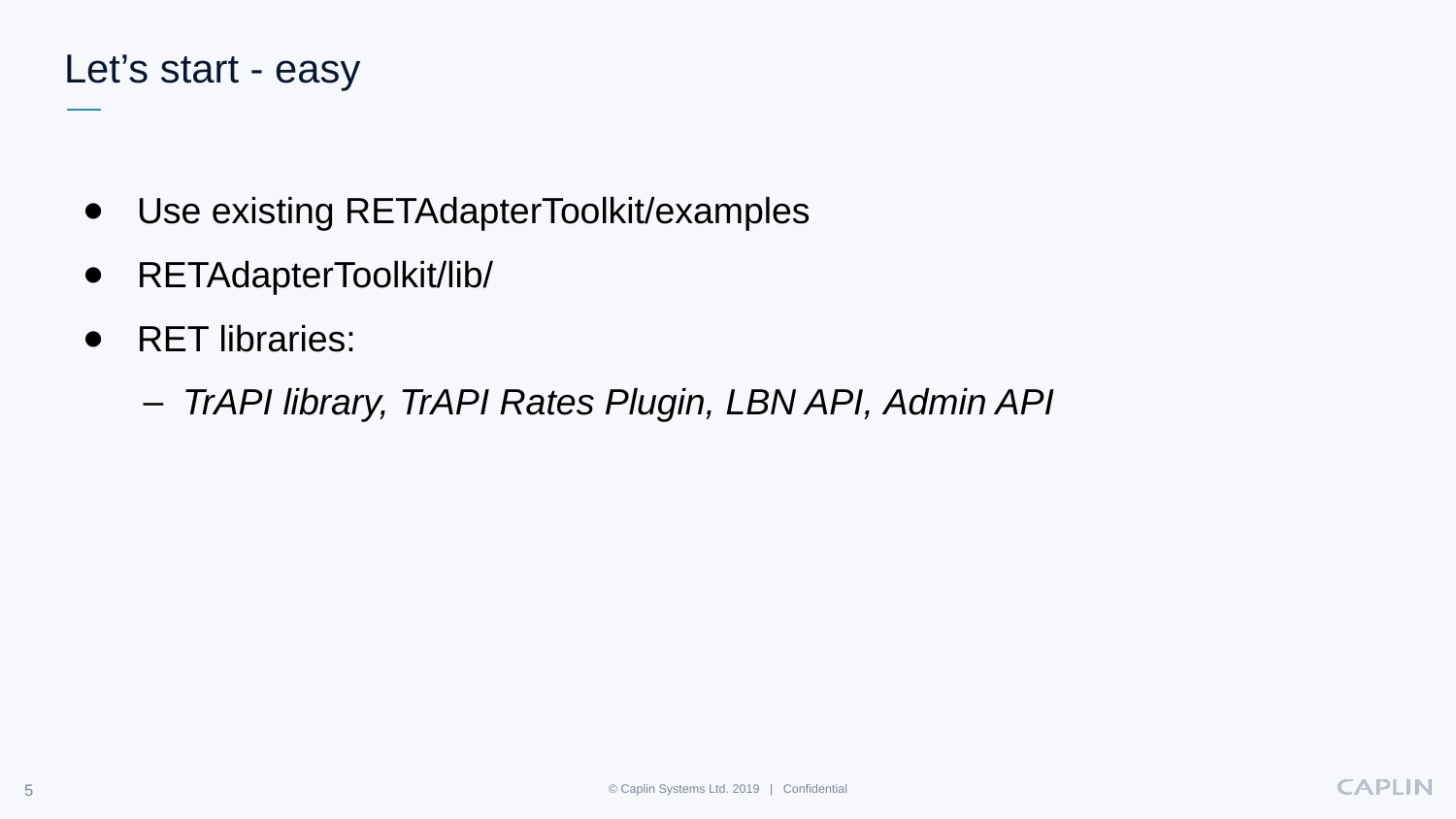

# Let’s start - easy
Use existing RETAdapterToolkit/examples
RETAdapterToolkit/lib/
RET libraries:
TrAPI library, TrAPI Rates Plugin, LBN API, Admin API